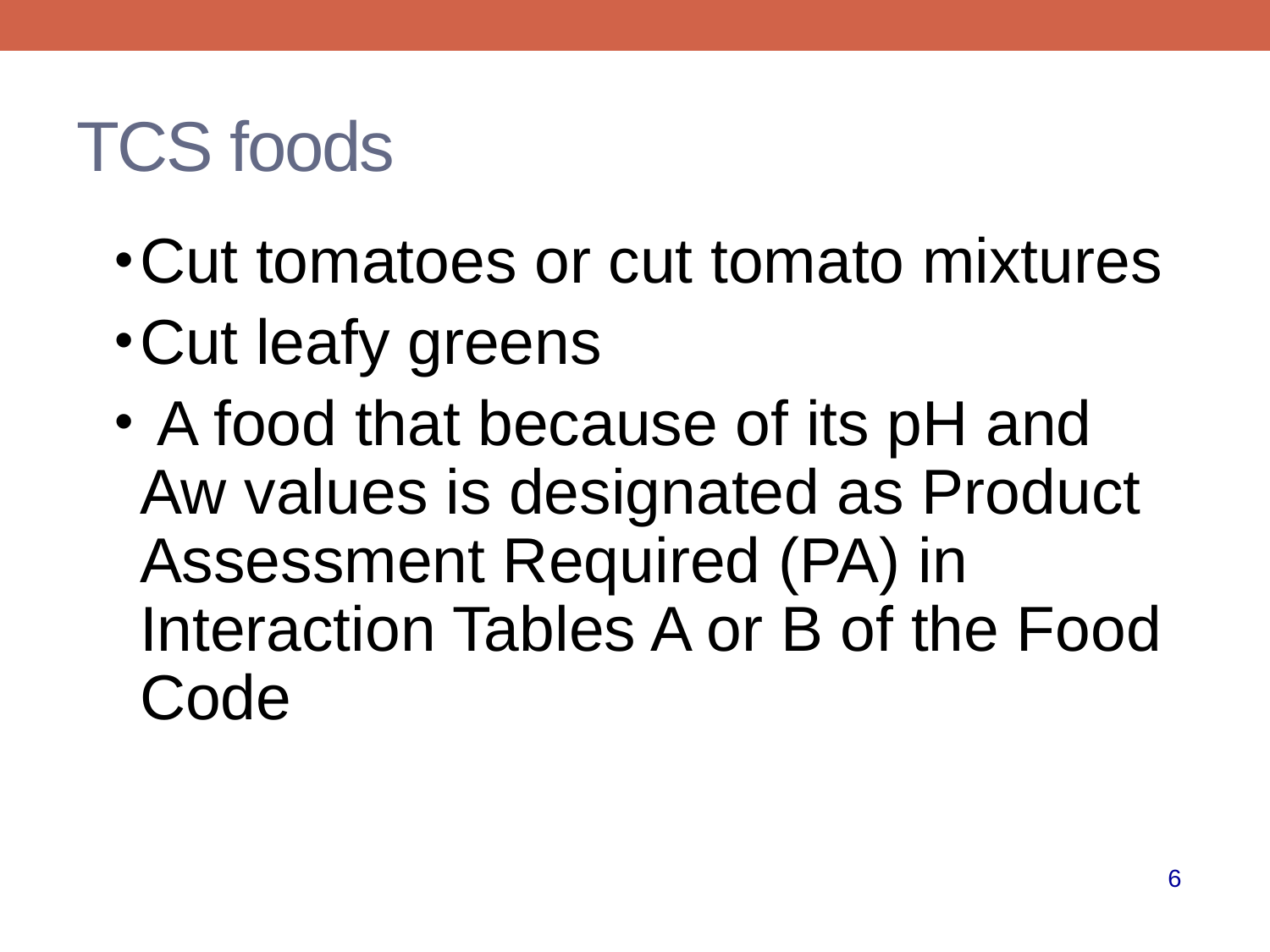

# TCS foods
Cut tomatoes or cut tomato mixtures
Cut leafy greens
 A food that because of its pH and Aw values is designated as Product Assessment Required (PA) in Interaction Tables A or B of the Food Code

6